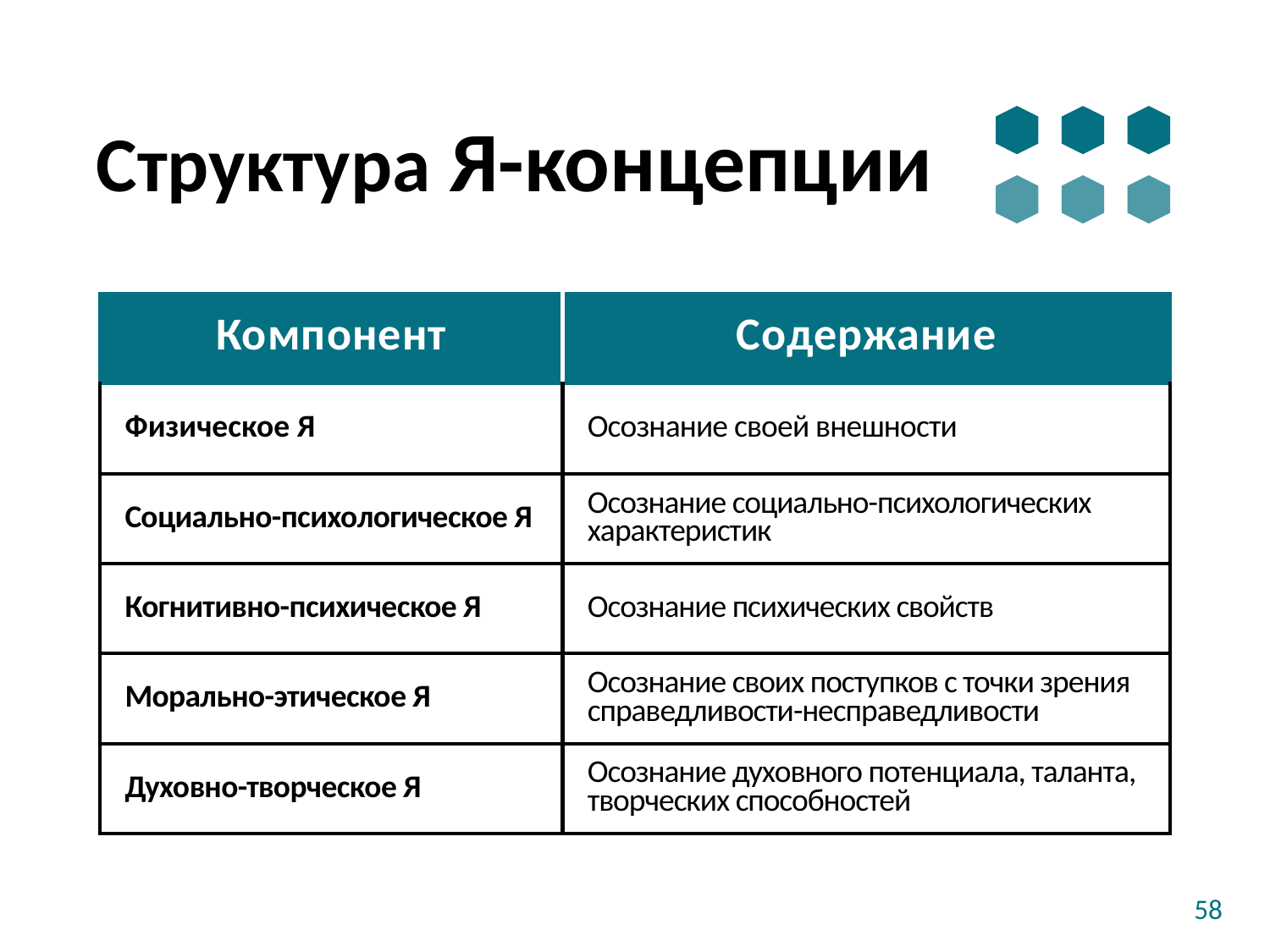

# Структура Я-концепции

| Компонент | Содержание |
| --- | --- |
| Физическое Я | Осознание своей внешности |
| Социально-психологическое Я | Осознание социально-психологических характеристик |
| Когнитивно-психическое Я | Осознание психических свойств |
| Морально-этическое Я | Осознание своих поступков с точки зрения справедливости-несправедливости |
| Духовно-творческое Я | Осознание духовного потенциала, таланта, творческих способностей |
58